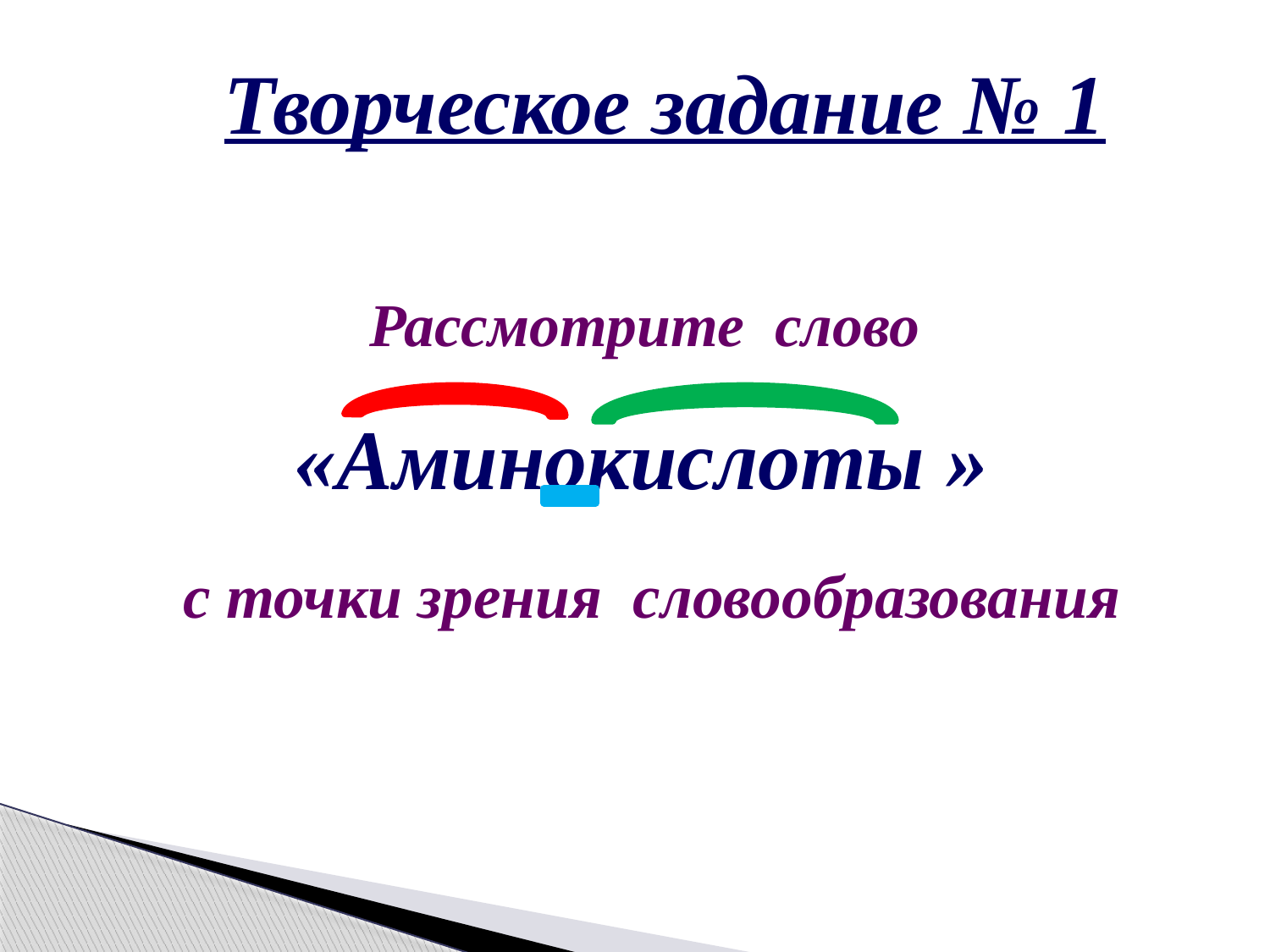

Творческое задание № 1
Рассмотрите  слово

«Аминокислоты »

с точки зрения  словообразования